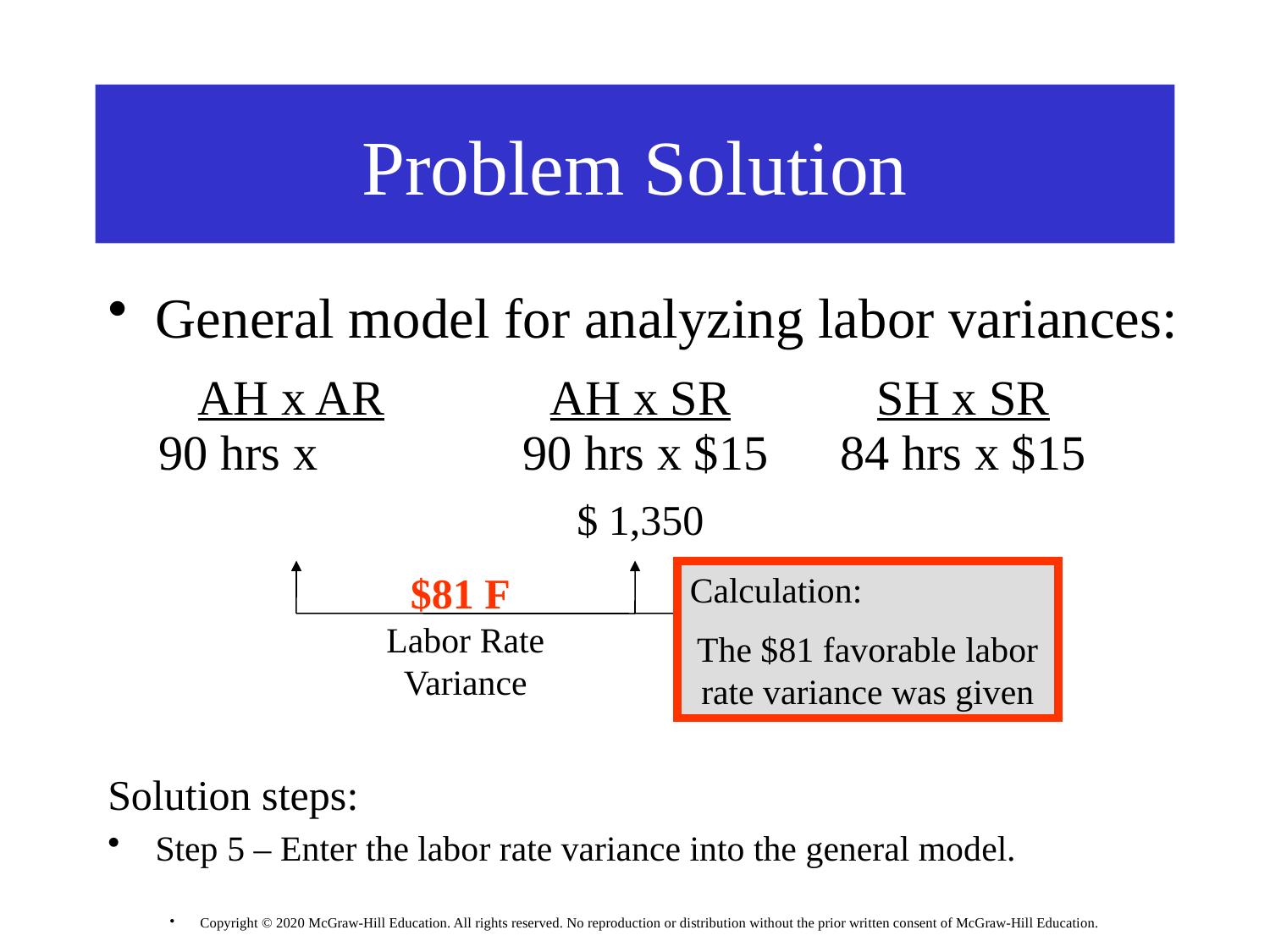

# Problem Solution
General model for analyzing labor variances:
AH x AR
AH x SR
SH x SR
90 hrs x
90 hrs x $15
84 hrs x $15
$ 1,350

$81 F

Calculation:
The $81 favorable labor rate variance was given
Labor Rate Variance
Labor Efficiency Variance

Solution steps:
Step 5 – Enter the labor rate variance into the general model.